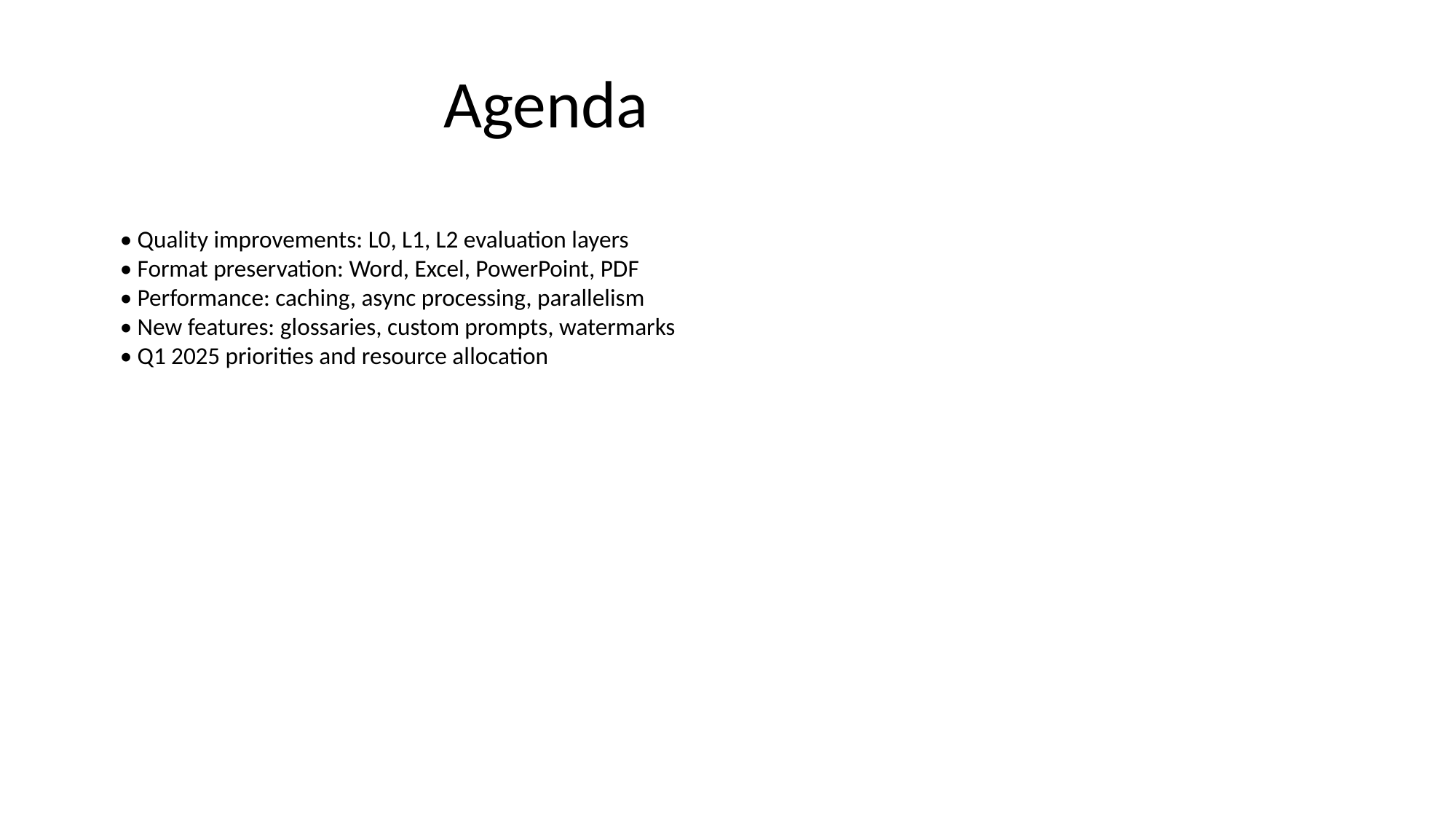

# Agenda

• Quality improvements: L0, L1, L2 evaluation layers
• Format preservation: Word, Excel, PowerPoint, PDF
• Performance: caching, async processing, parallelism
• New features: glossaries, custom prompts, watermarks
• Q1 2025 priorities and resource allocation